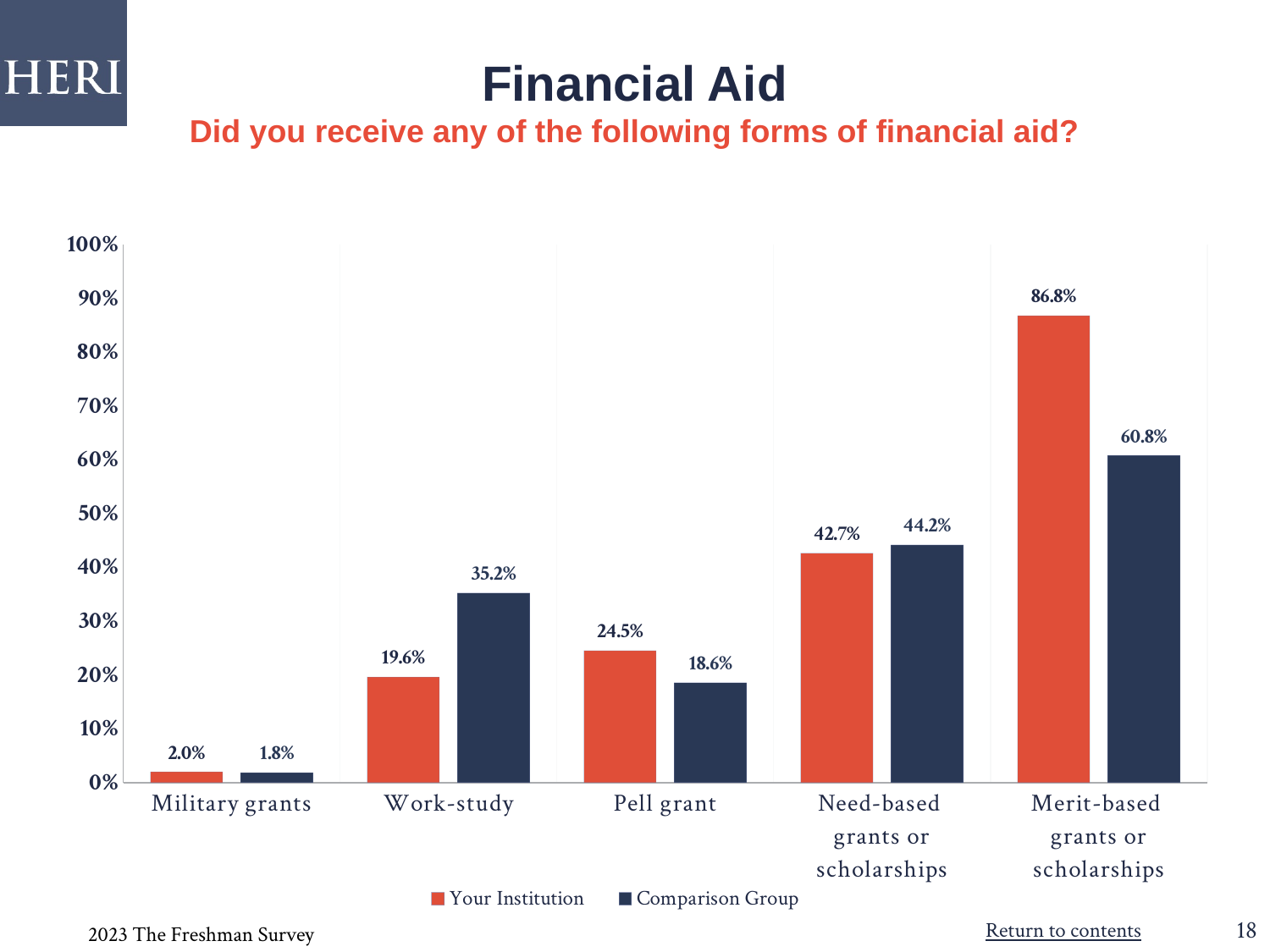

# Financial Aid Did you receive any of the following forms of financial aid?

### Chart

| Category | Your Institution | Comparison Group |
|---|---|---|
| Military grants | 0.0196 | 0.0183 |
| Work-study | 0.1961 | 0.3524 |
| Pell grant | 0.2451 | 0.1856 |
| Need-based
grants or scholarships | 0.4265 | 0.4415 |
| Merit-based
grants or scholarships | 0.8676 | 0.6075 |
2023 The Freshman Survey
Return to contents
18